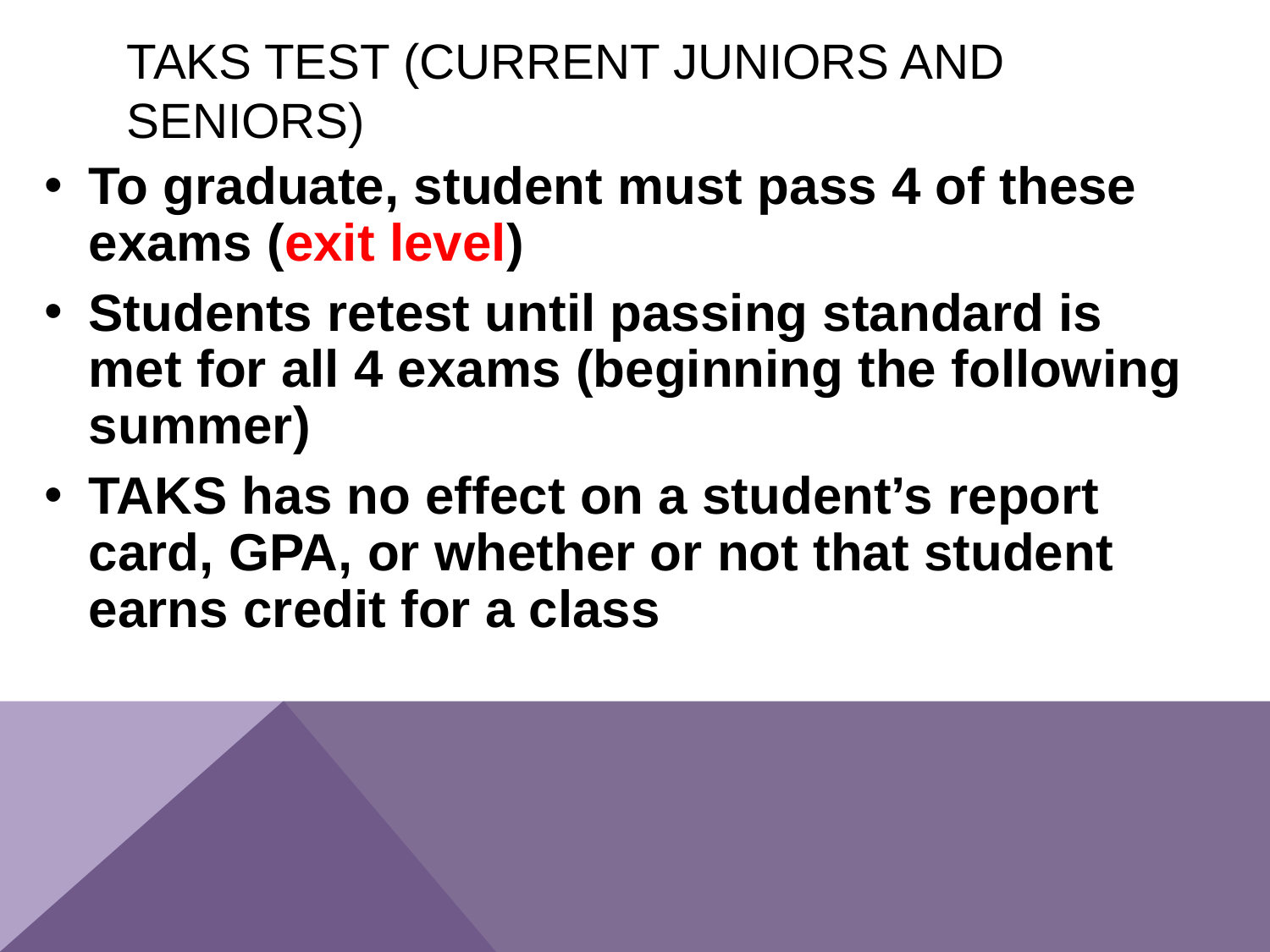

# Taks test (CURRENT JUNIORS AND SENIORS)
To graduate, student must pass 4 of these exams (exit level)
Students retest until passing standard is met for all 4 exams (beginning the following summer)
TAKS has no effect on a student’s report card, GPA, or whether or not that student earns credit for a class